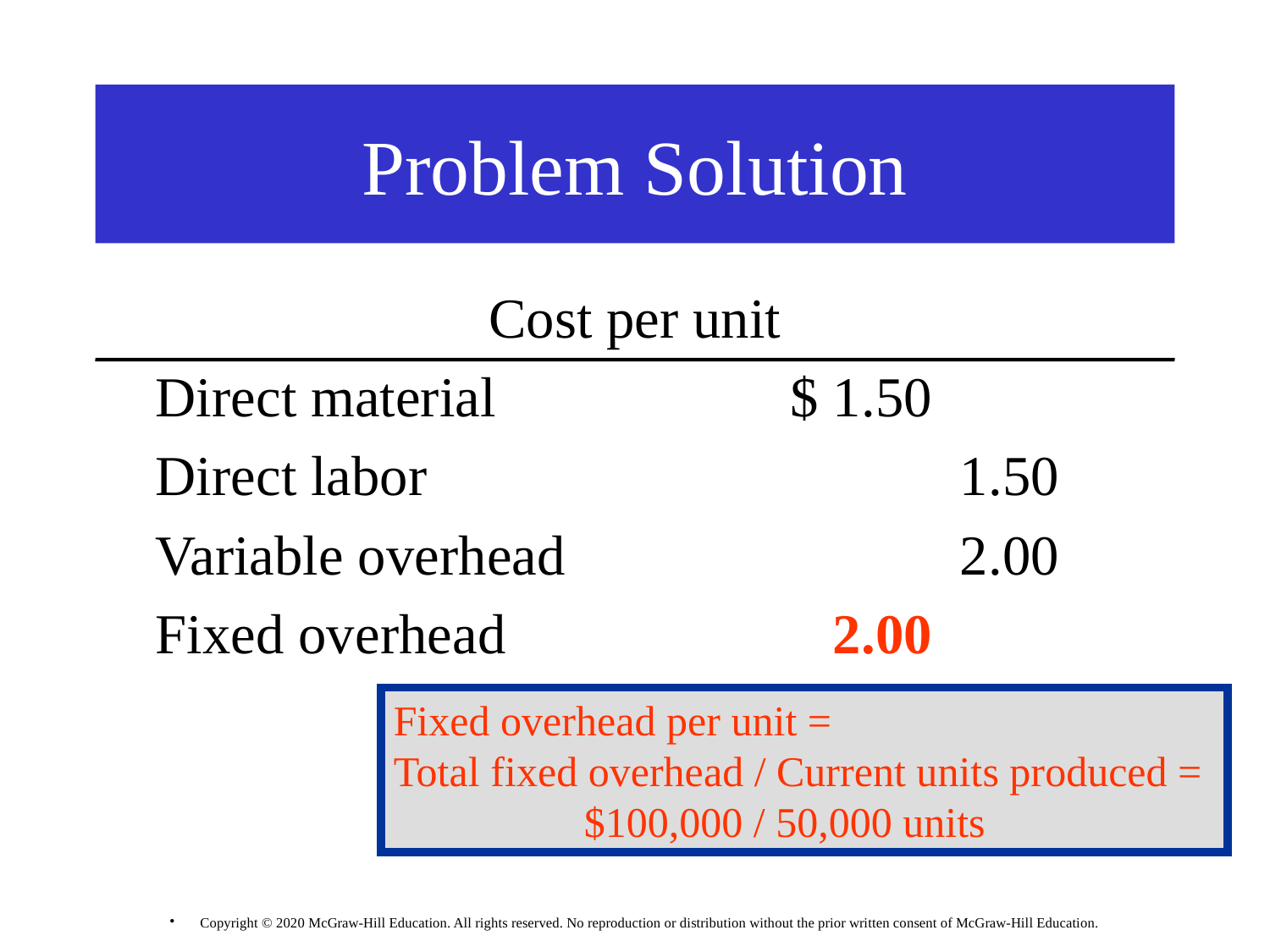

# Problem Solution
Cost per unit
	Direct material			$ 1.50
	Direct labor				   1.50
	Variable overhead			   2.00
	Fixed overhead			   2.00

Fixed overhead per unit =
Total fixed overhead / Current units produced =
                  $100,000 / 50,000 units